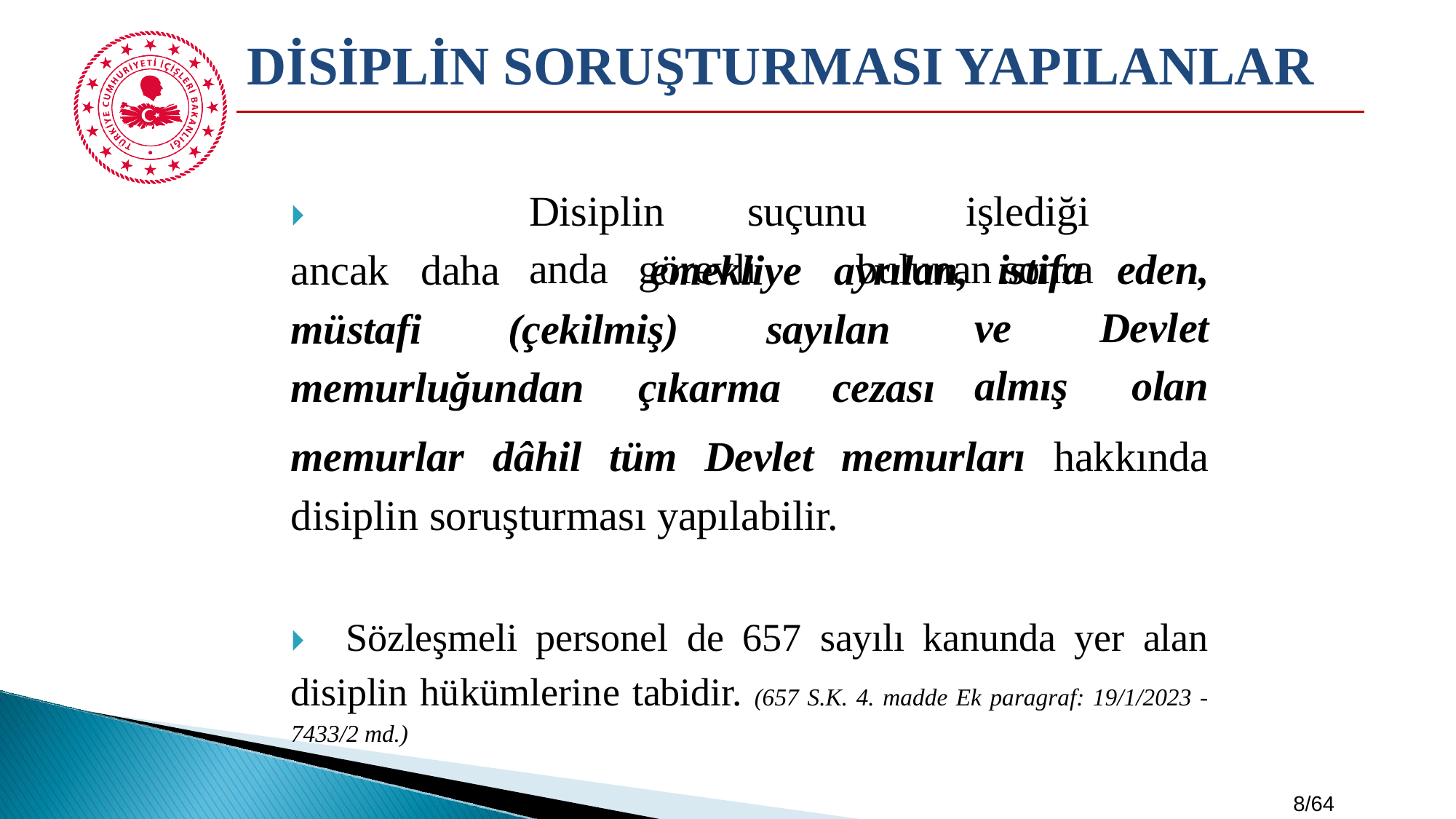

DİSİPLİN SORUŞTURMASI YAPILANLAR
🞂​	Disiplin	suçunu	işlediği	anda	görevli	bulunan sonra
ancak	daha
müstafi
istifa ve almış
eden, Devlet olan
emekliye	ayrılan,
(çekilmiş)	sayılan
memurluğundan	çıkarma	cezası
memurlar	dâhil	tüm	Devlet	memurları	hakkında disiplin soruşturması yapılabilir.

🞂​	Sözleşmeli personel de 657 sayılı kanunda yer alan disiplin hükümlerine tabidir. (657 S.K. 4. madde Ek paragraf: 19/1/2023 - 7433/2 md.)